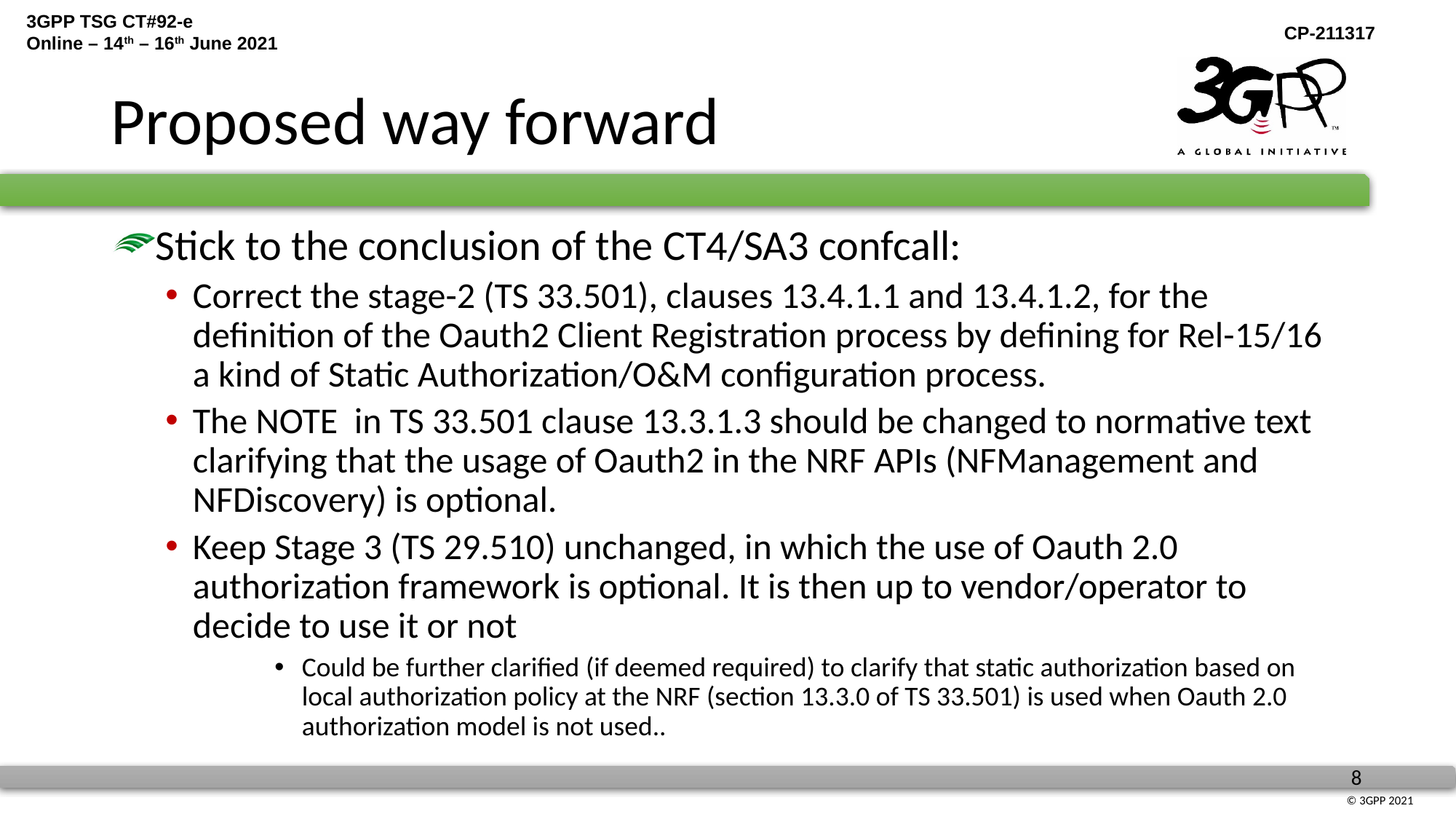

# Proposed way forward
Stick to the conclusion of the CT4/SA3 confcall:
Correct the stage-2 (TS 33.501), clauses 13.4.1.1 and 13.4.1.2, for the definition of the Oauth2 Client Registration process by defining for Rel-15/16 a kind of Static Authorization/O&M configuration process.
The NOTE  in TS 33.501 clause 13.3.1.3 should be changed to normative text clarifying that the usage of Oauth2 in the NRF APIs (NFManagement and NFDiscovery) is optional.
Keep Stage 3 (TS 29.510) unchanged, in which the use of Oauth 2.0 authorization framework is optional. It is then up to vendor/operator to decide to use it or not
Could be further clarified (if deemed required) to clarify that static authorization based on local authorization policy at the NRF (section 13.3.0 of TS 33.501) is used when Oauth 2.0 authorization model is not used..